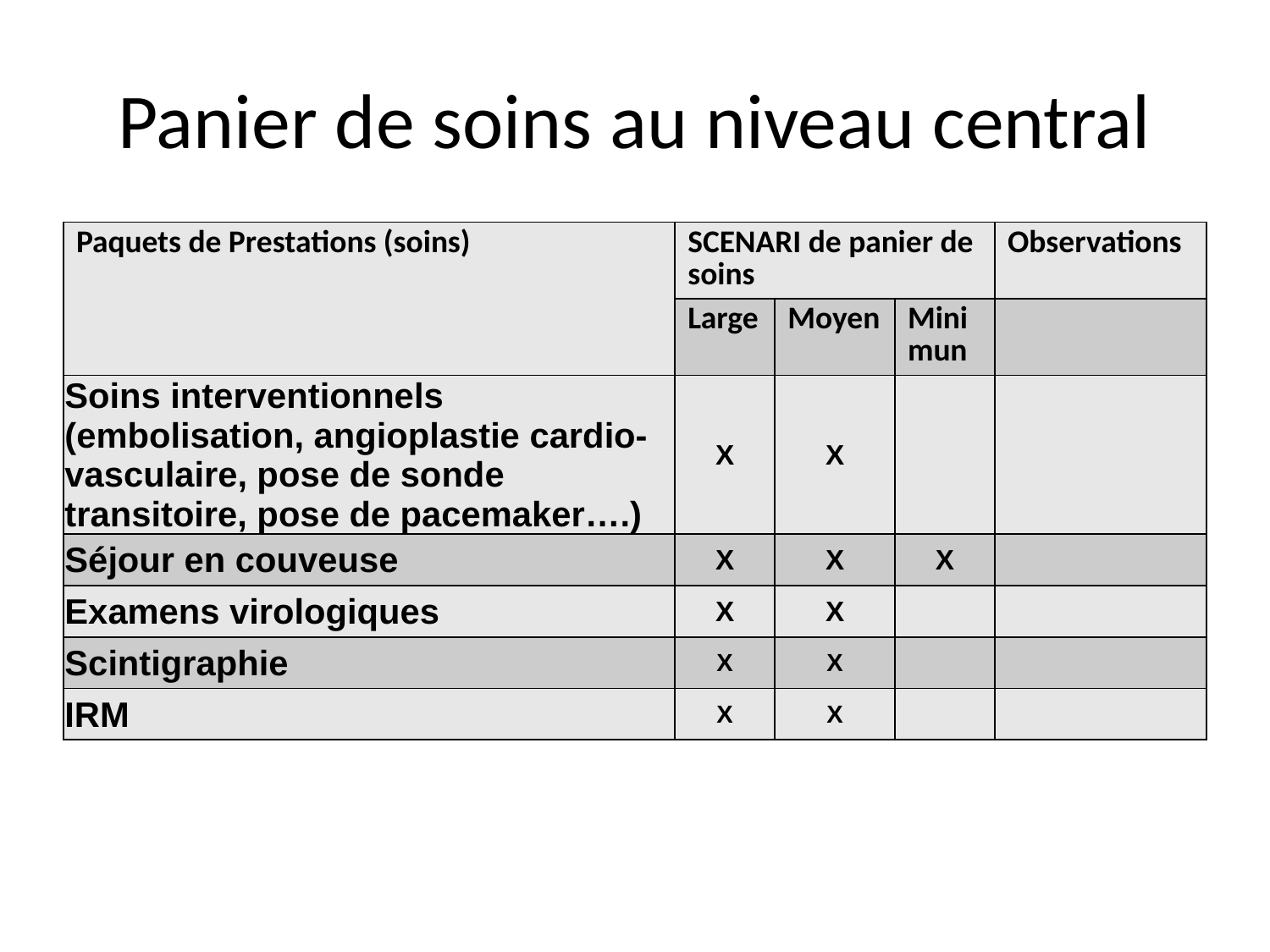

# Panier de soins au niveau central
| Paquets de Prestations (soins) | SCENARI de panier de soins |  |  | Observations |
| --- | --- | --- | --- | --- |
|  | Large | Moyen | Minimun |  |
| Soins interventionnels (embolisation, angioplastie cardio-vasculaire, pose de sonde transitoire, pose de pacemaker….) | X | X |  |  |
| Séjour en couveuse | X | X | X |  |
| Examens virologiques | X | X |  |  |
| Scintigraphie | X | X |  |  |
| IRM | X | X |  |  |